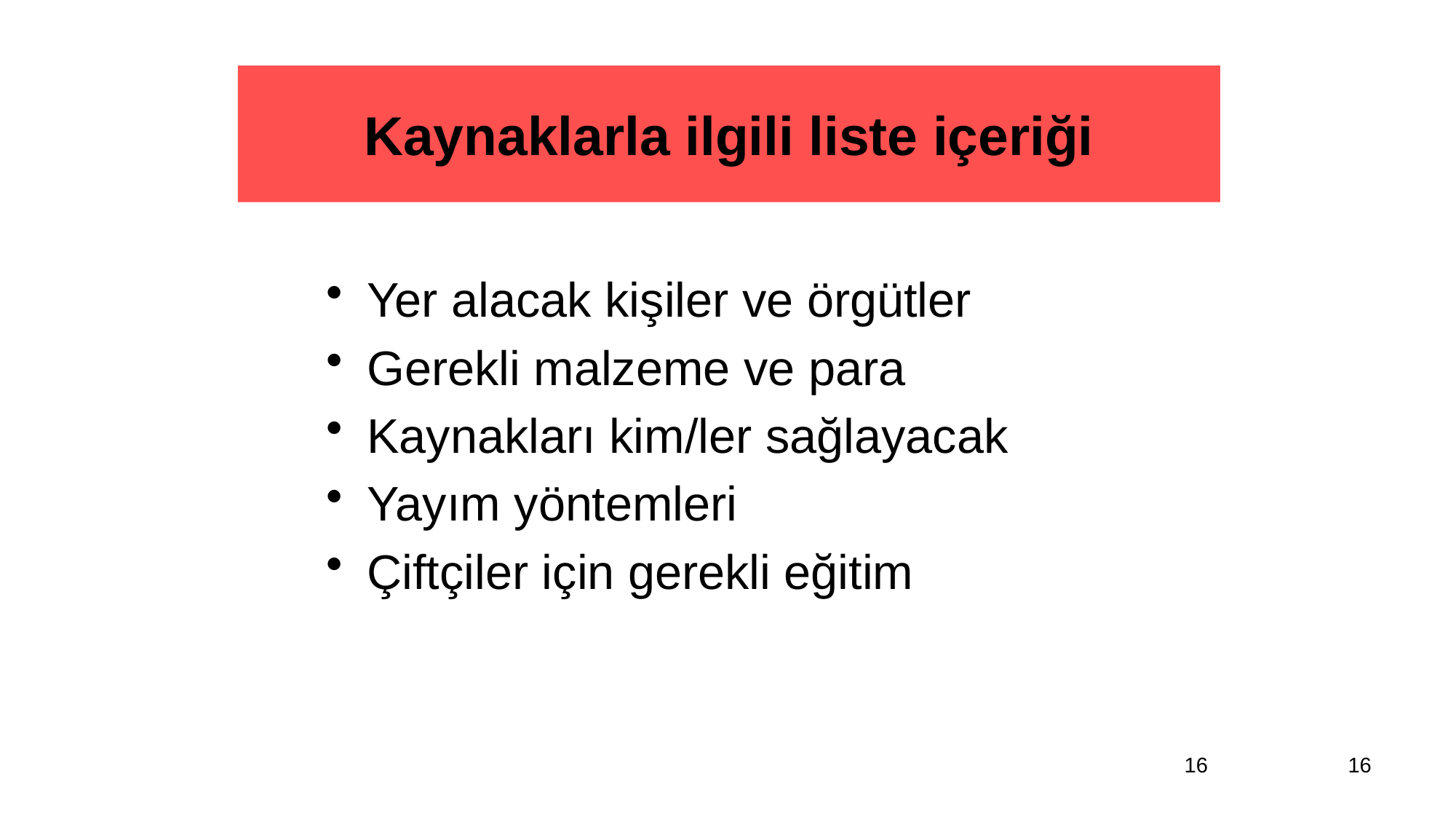

Kaynaklarla ilgili liste içeriği
Yer alacak kişiler ve örgütler
Gerekli malzeme ve para
Kaynakları kim/ler sağlayacak
Yayım yöntemleri
Çiftçiler için gerekli eğitim
16
16